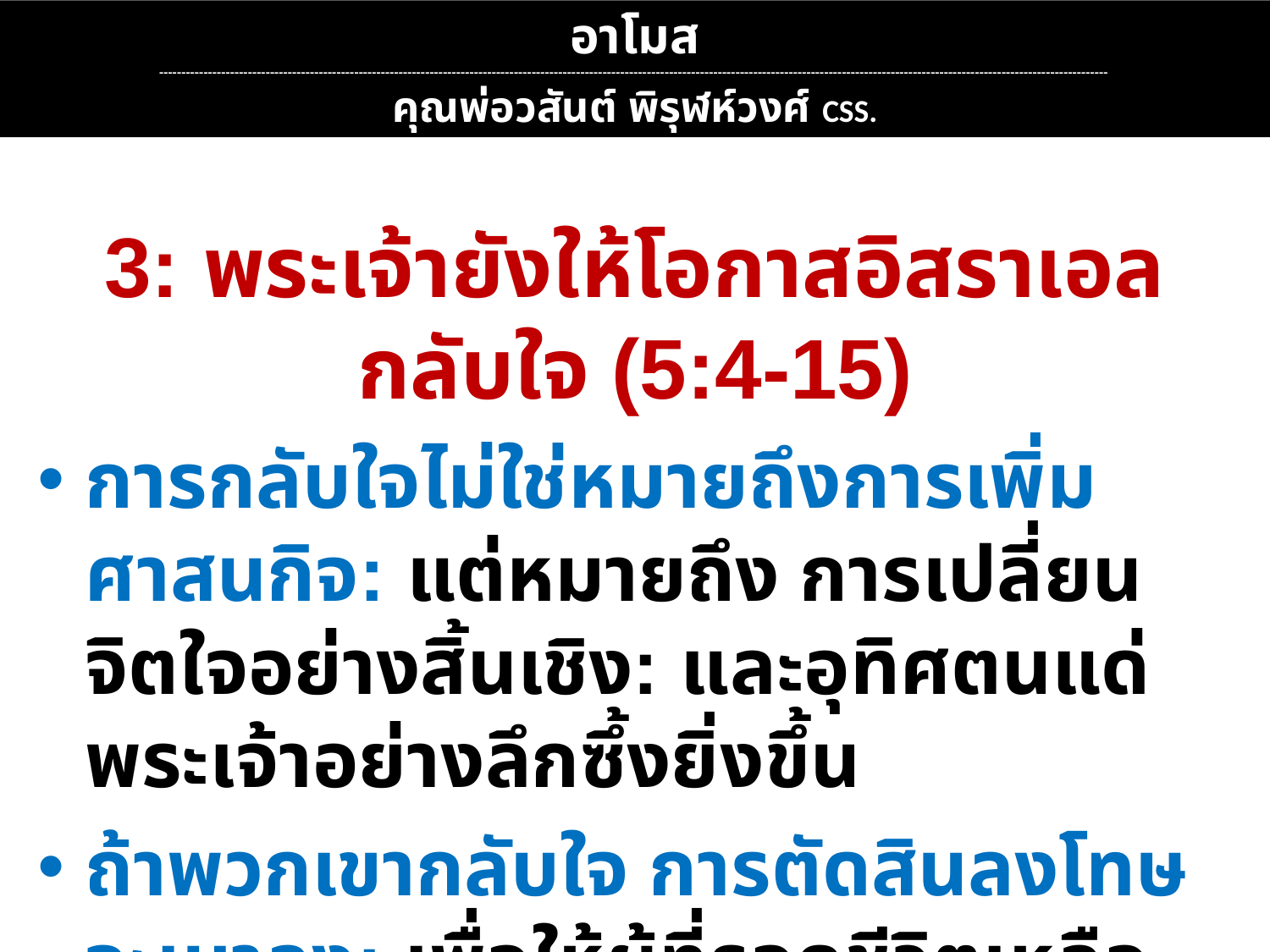

อาโมส
----------------------------------------------------------------------------------------------------------------------------------------------------------------------------------------------------------------------
คุณพ่อวสันต์ พิรุฬห์วงศ์ CSS.
3: พระเจ้ายังให้โอกาสอิสราเอลกลับใจ (5:4-15)
การกลับใจไม่ใช่หมายถึงการเพิ่มศาสนกิจ: แต่หมายถึง การเปลี่ยนจิตใจอย่างสิ้นเชิง: และอุทิศตนแด่พระเจ้าอย่างลึกซึ้งยิ่งขึ้น
ถ้าพวกเขากลับใจ การตัดสินลงโทษจะเบาลง: เพื่อให้ผู้ที่รอดชีวิตเหลืออยู่ได้รับการกอบกู้